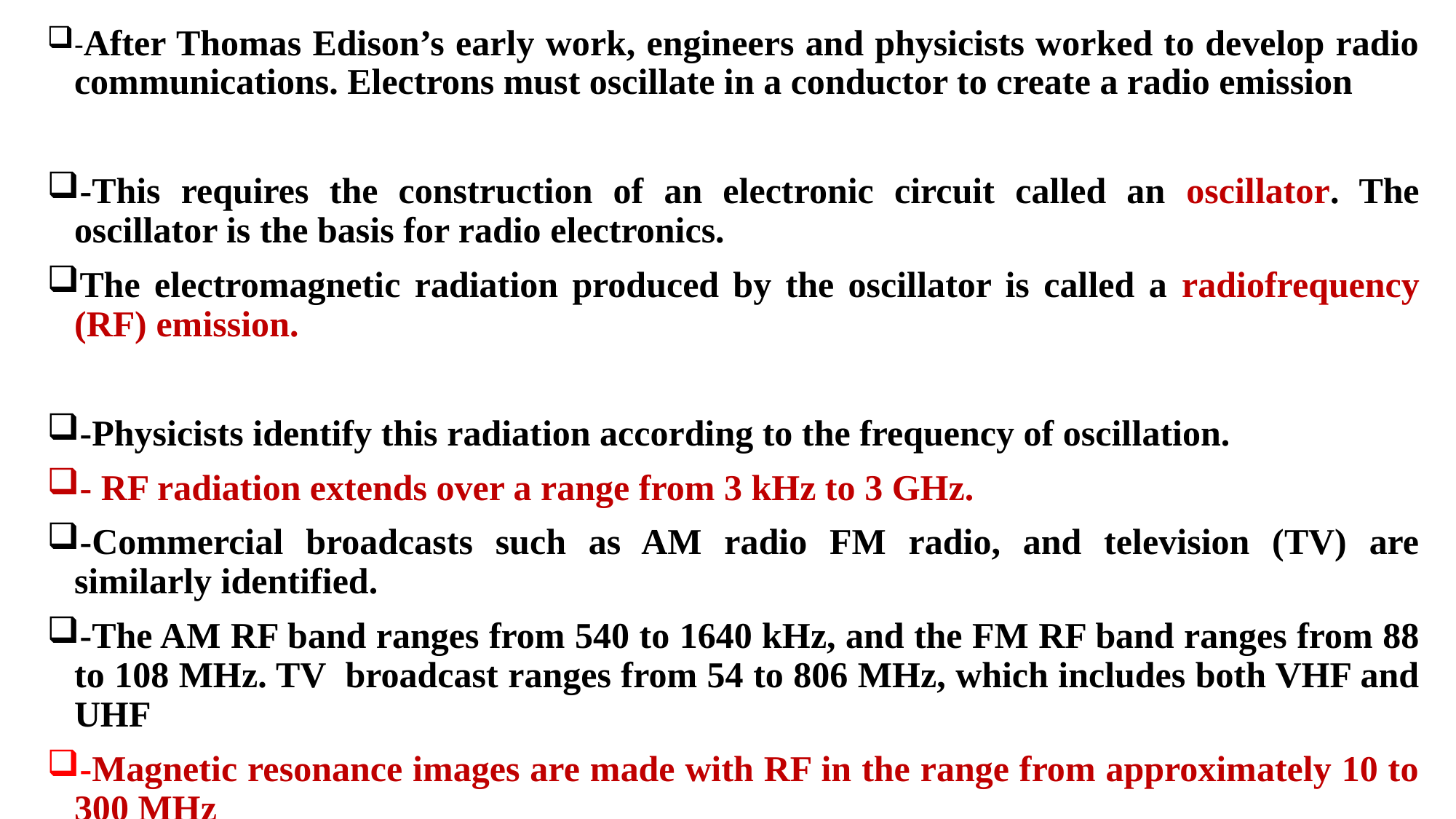

-After Thomas Edison’s early work, engineers and physicists worked to develop radio communications. Electrons must oscillate in a conductor to create a radio emission

-This requires the construction of an electronic circuit called an oscillator. The oscillator is the basis for radio electronics.
The electromagnetic radiation produced by the oscillator is called a radiofrequency (RF) emission.

-Physicists identify this radiation according to the frequency of oscillation.
- RF radiation extends over a range from 3 kHz to 3 GHz.
-Commercial broadcasts such as AM radio FM radio, and television (TV) are similarly identified.
-The AM RF band ranges from 540 to 1640 kHz, and the FM RF band ranges from 88 to 108 MHz. TV  broadcast ranges from 54 to 806 MHz, which includes both VHF and UHF
-Magnetic resonance images are made with RF in the range from approximately 10 to 300 MHz
.